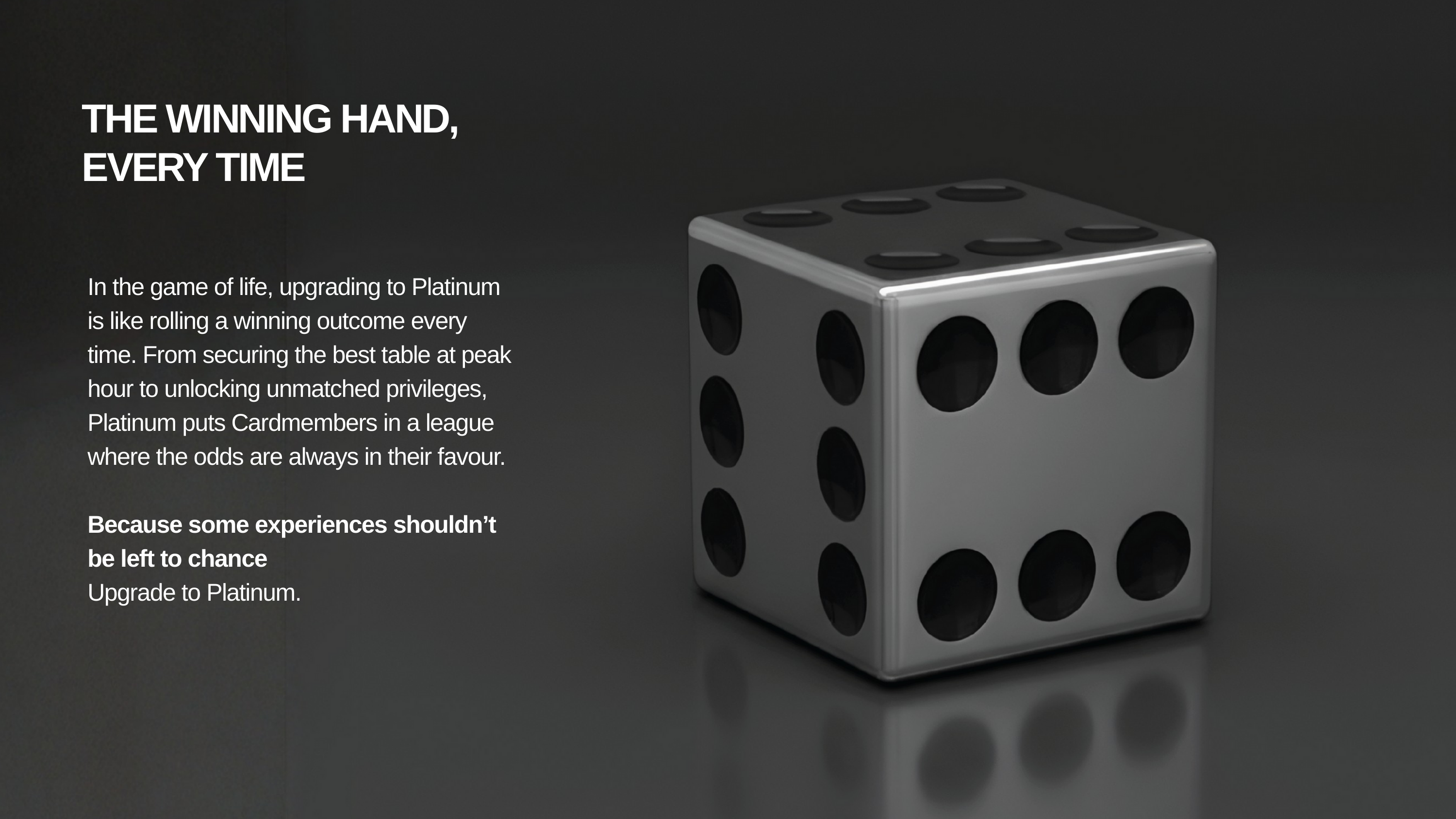

THE WINNING HAND, EVERY TIME
In the game of life, upgrading to Platinum is like rolling a winning outcome every time. From securing the best table at peak hour to unlocking unmatched privileges, Platinum puts Cardmembers in a league where the odds are always in their favour.

Because some experiences shouldn’t be left to chance
Upgrade to Platinum.